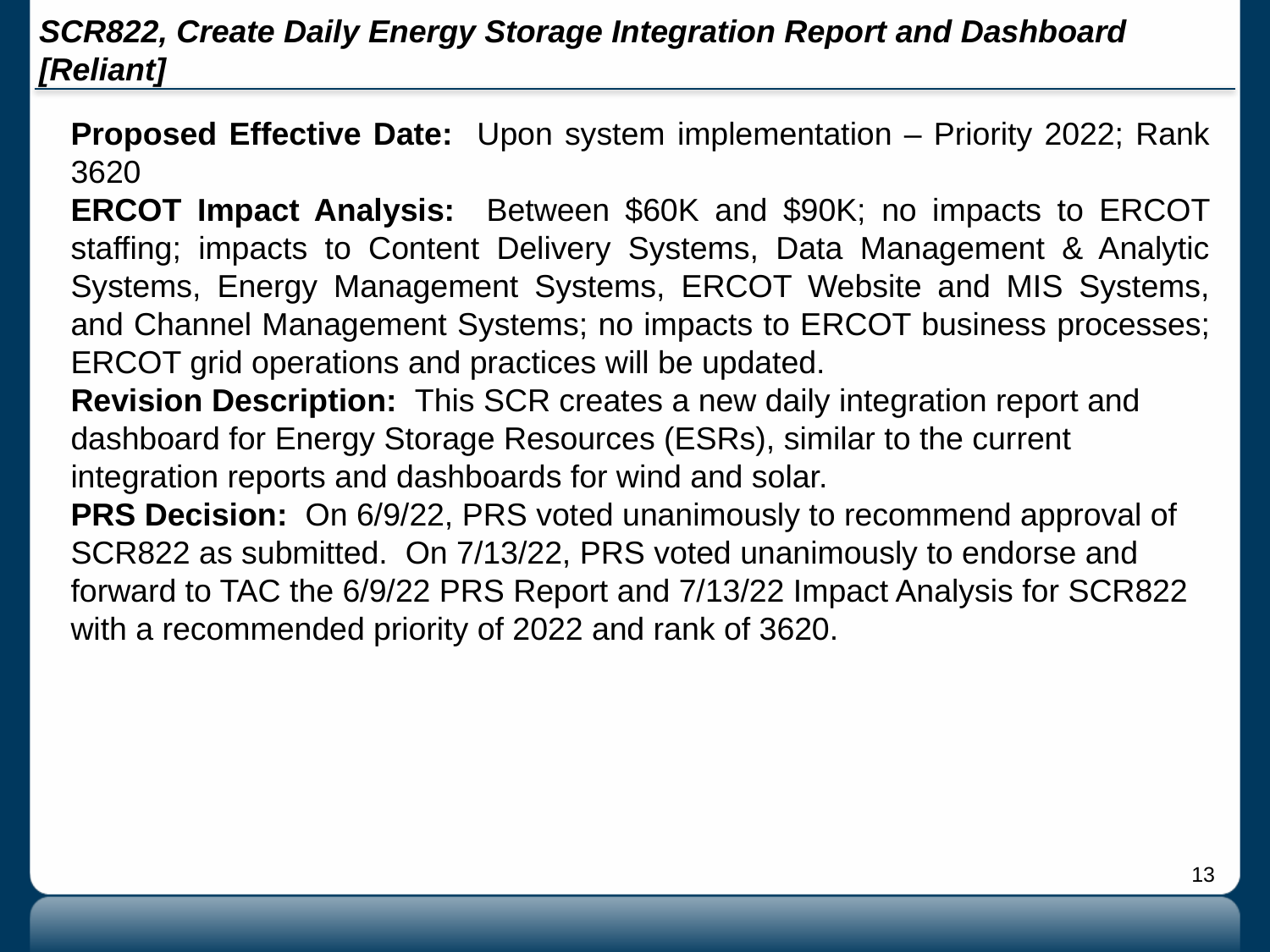

# SCR822, Create Daily Energy Storage Integration Report and Dashboard [Reliant]
Proposed Effective Date:  Upon system implementation – Priority 2022; Rank 3620
ERCOT Impact Analysis:  Between $60K and $90K; no impacts to ERCOT staffing; impacts to Content Delivery Systems, Data Management & Analytic Systems, Energy Management Systems, ERCOT Website and MIS Systems, and Channel Management Systems; no impacts to ERCOT business processes; ERCOT grid operations and practices will be updated.
Revision Description:  This SCR creates a new daily integration report and dashboard for Energy Storage Resources (ESRs), similar to the current integration reports and dashboards for wind and solar.
PRS Decision:  On 6/9/22, PRS voted unanimously to recommend approval of SCR822 as submitted.  On 7/13/22, PRS voted unanimously to endorse and forward to TAC the 6/9/22 PRS Report and 7/13/22 Impact Analysis for SCR822 with a recommended priority of 2022 and rank of 3620.